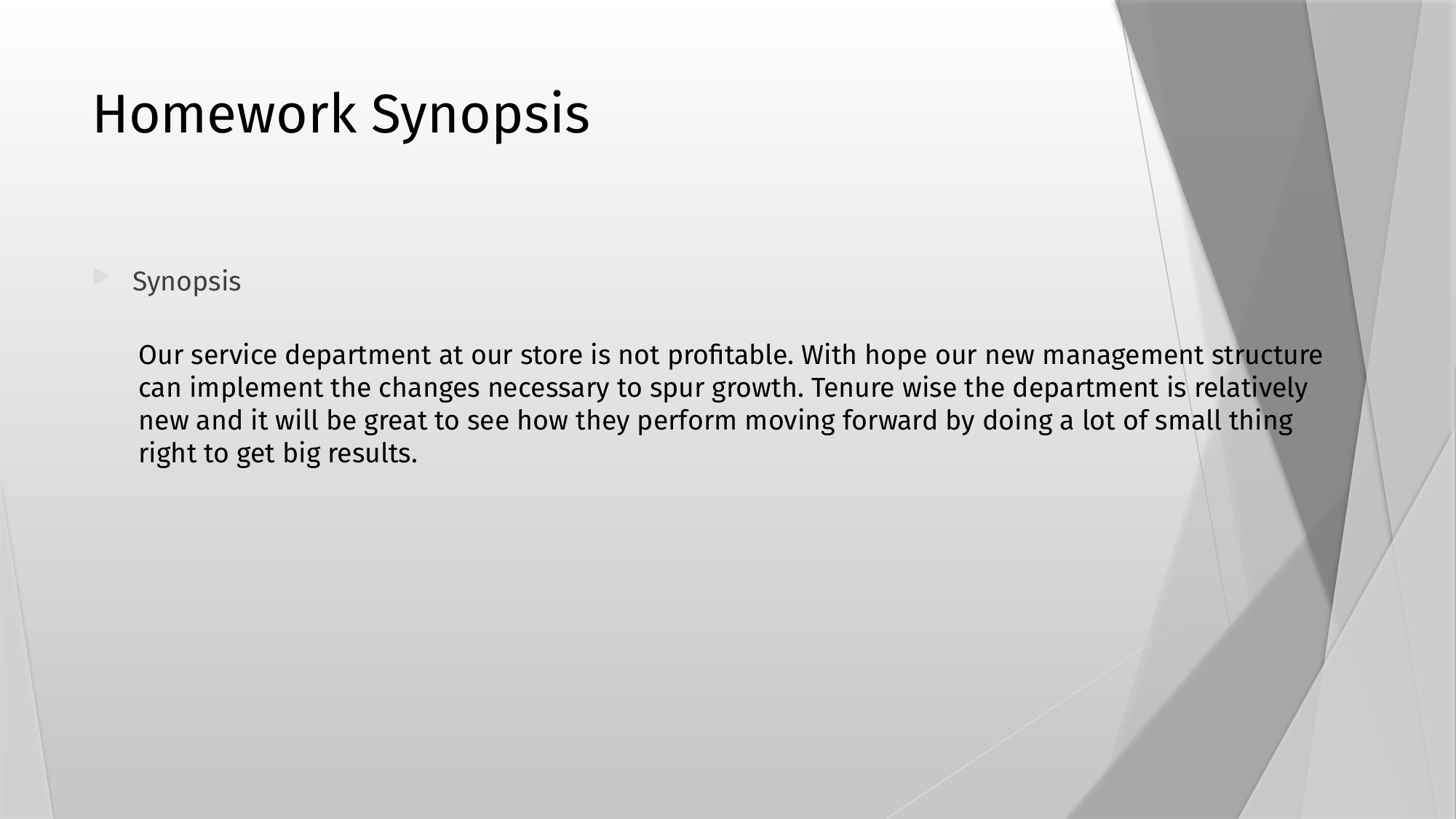

# Homework Synopsis
Synopsis

Our service department at our store is not profitable. With hope our new management structure can implement the changes necessary to spur growth. Tenure wise the department is relatively new and it will be great to see how they perform moving forward by doing a lot of small thing right to get big results.